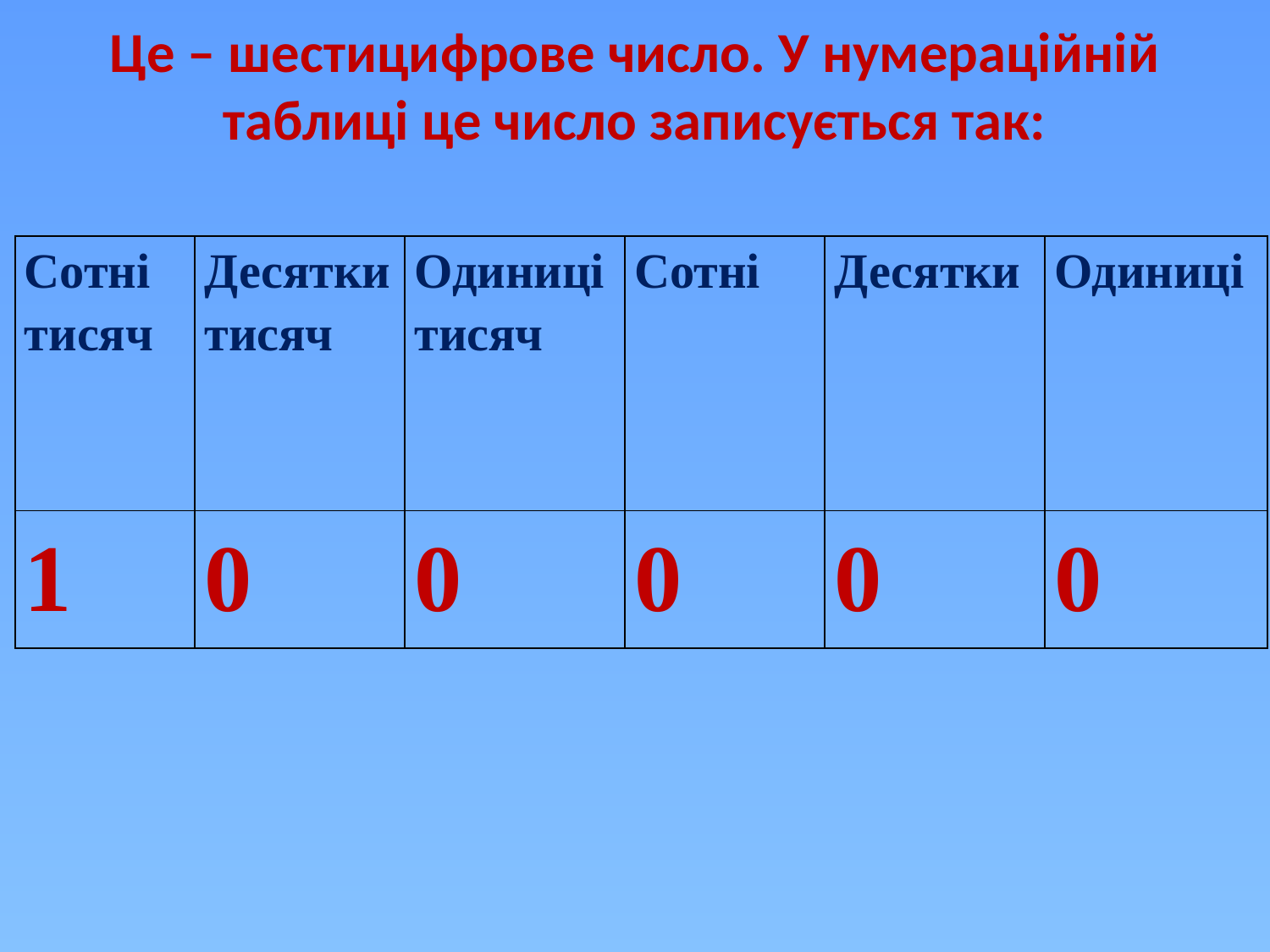

# Це – шестицифрове число. У нумераційній таблиці це число записується так:
| Сотні тисяч | Десятки тисяч | Одиниці тисяч | Сотні | Десятки | Одиниці |
| --- | --- | --- | --- | --- | --- |
| 1 | 0 | 0 | 0 | 0 | 0 |